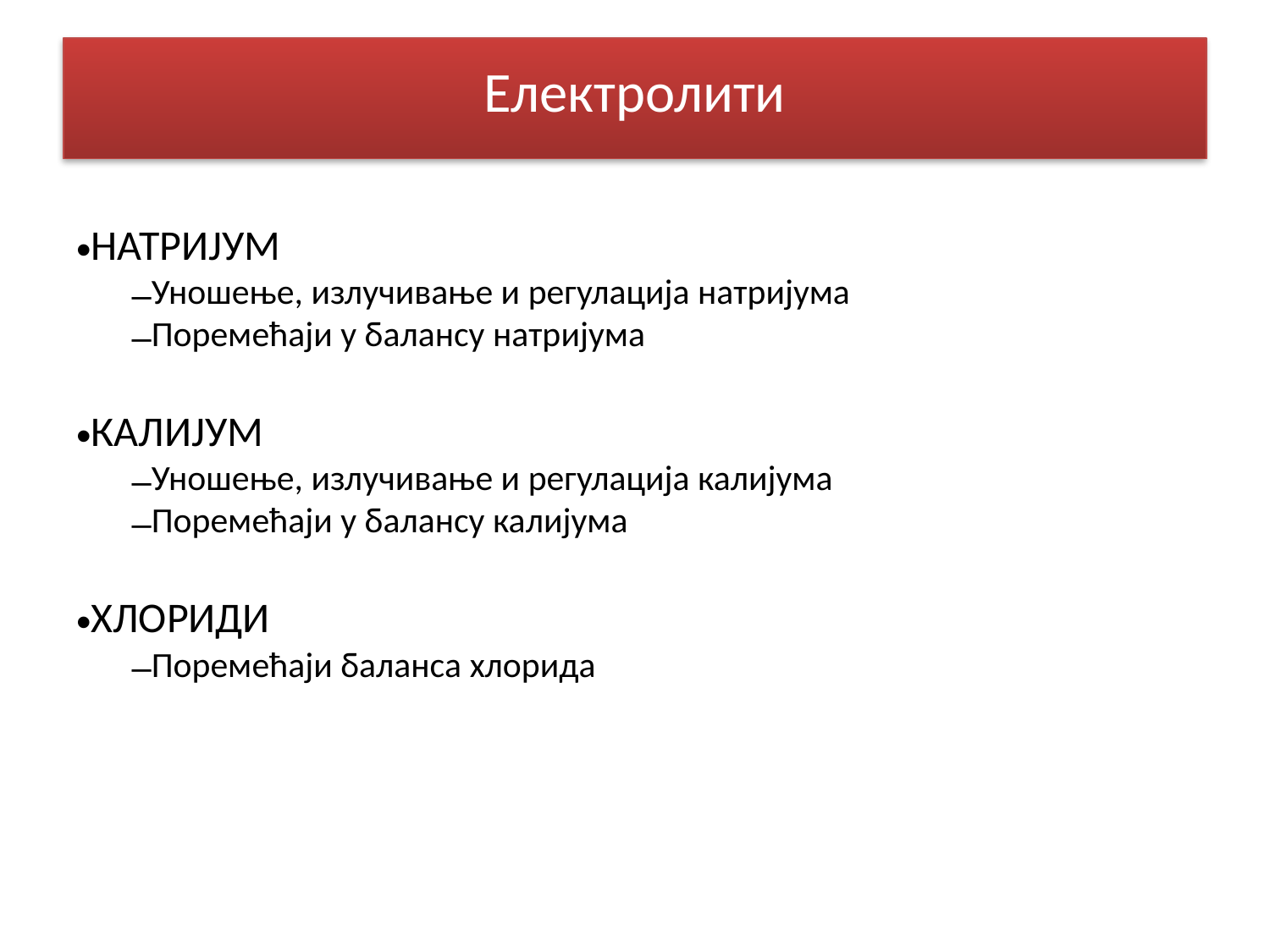

# Електролити
НАТРИЈУМ
Уношење, излучивање и регулација натријума
Поремећаји у балансу натријума

КАЛИЈУМ
Уношење, излучивање и регулација калијума
Поремећаји у балансу калијума

ХЛОРИДИ
Поремећаји баланса хлорида